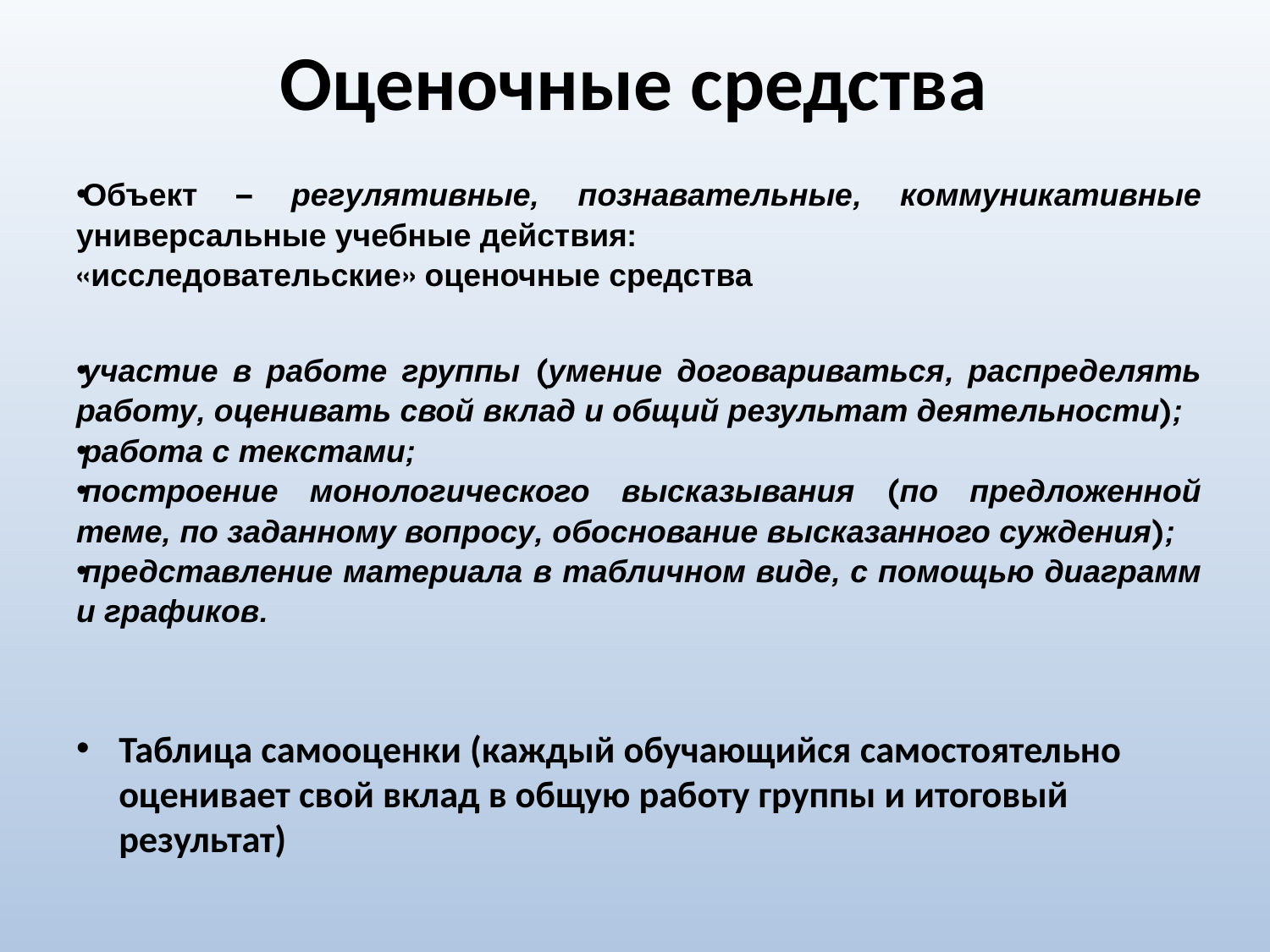

# Оценочные средства
Объект – регулятивные, познавательные, коммуникативные универсальные учебные действия:
«исследовательские» оценочные средства

участие в работе группы (умение договариваться, распределять работу, оценивать свой вклад и общий результат деятельности);
работа с текстами;
построение монологического высказывания (по предложенной теме, по заданному вопросу, обоснование высказанного суждения);
представление материала в табличном виде, с помощью диаграмм и графиков.

Таблица самооценки (каждый обучающийся самостоятельно оценивает свой вклад в общую работу группы и итоговый результат)